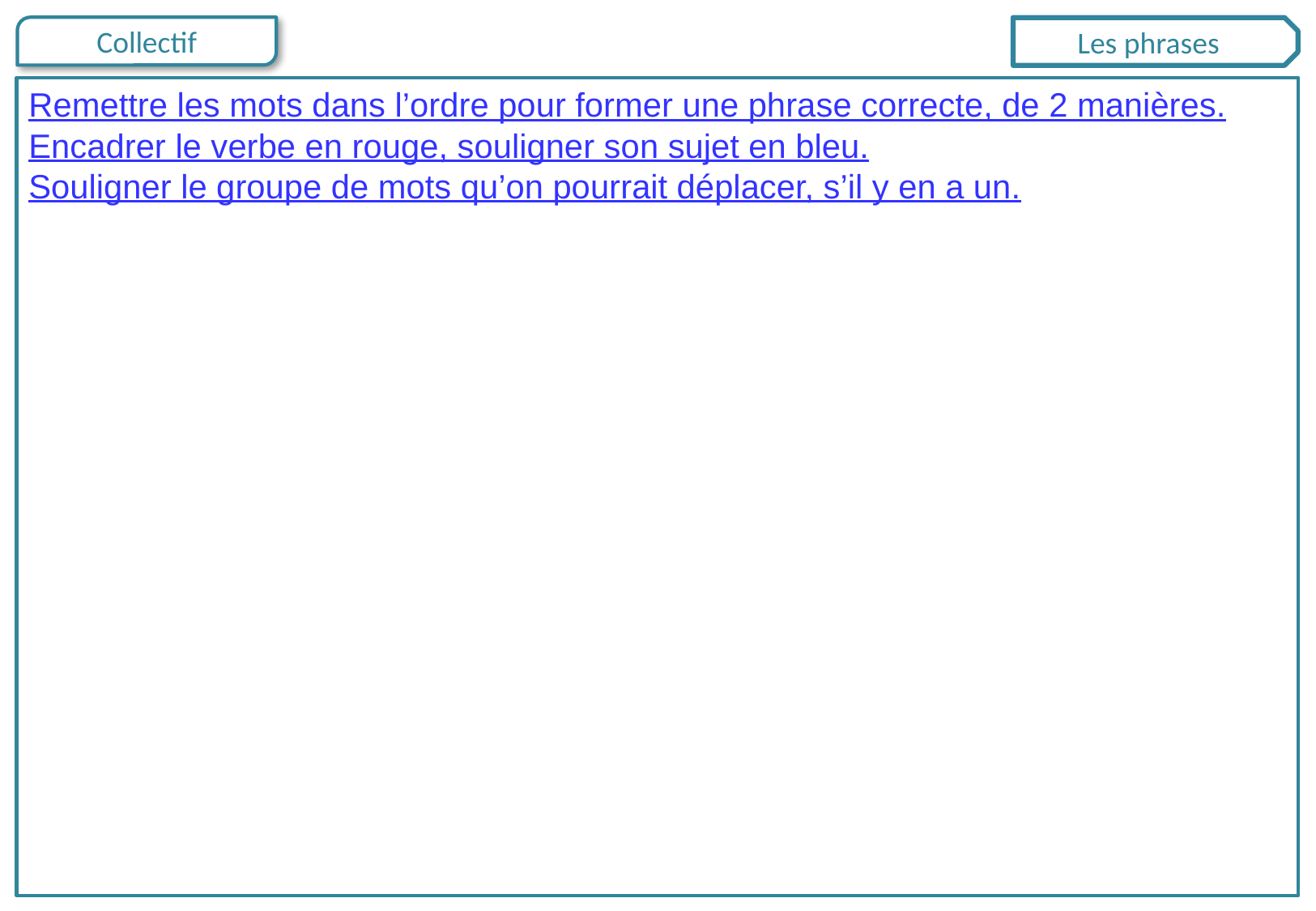

Les phrases
Remettre les mots dans l’ordre pour former une phrase correcte, de 2 manières.
Encadrer le verbe en rouge, souligner son sujet en bleu.
Souligner le groupe de mots qu’on pourrait déplacer, s’il y en a un.